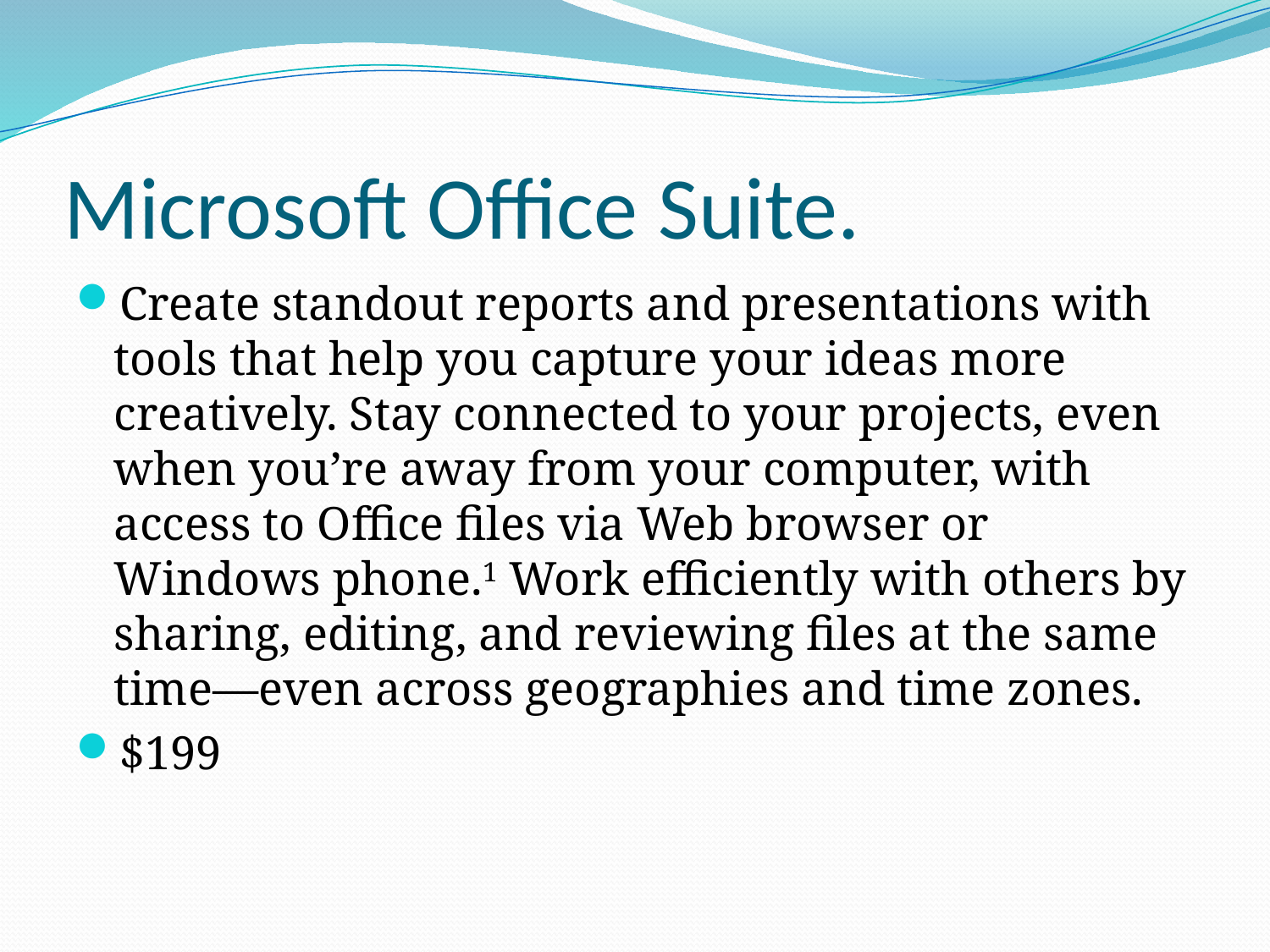

# Microsoft Office Suite.
Create standout reports and presentations with tools that help you capture your ideas more creatively. Stay connected to your projects, even when you’re away from your computer, with access to Office files via Web browser or Windows phone.1 Work efficiently with others by sharing, editing, and reviewing files at the same time—even across geographies and time zones.
$199